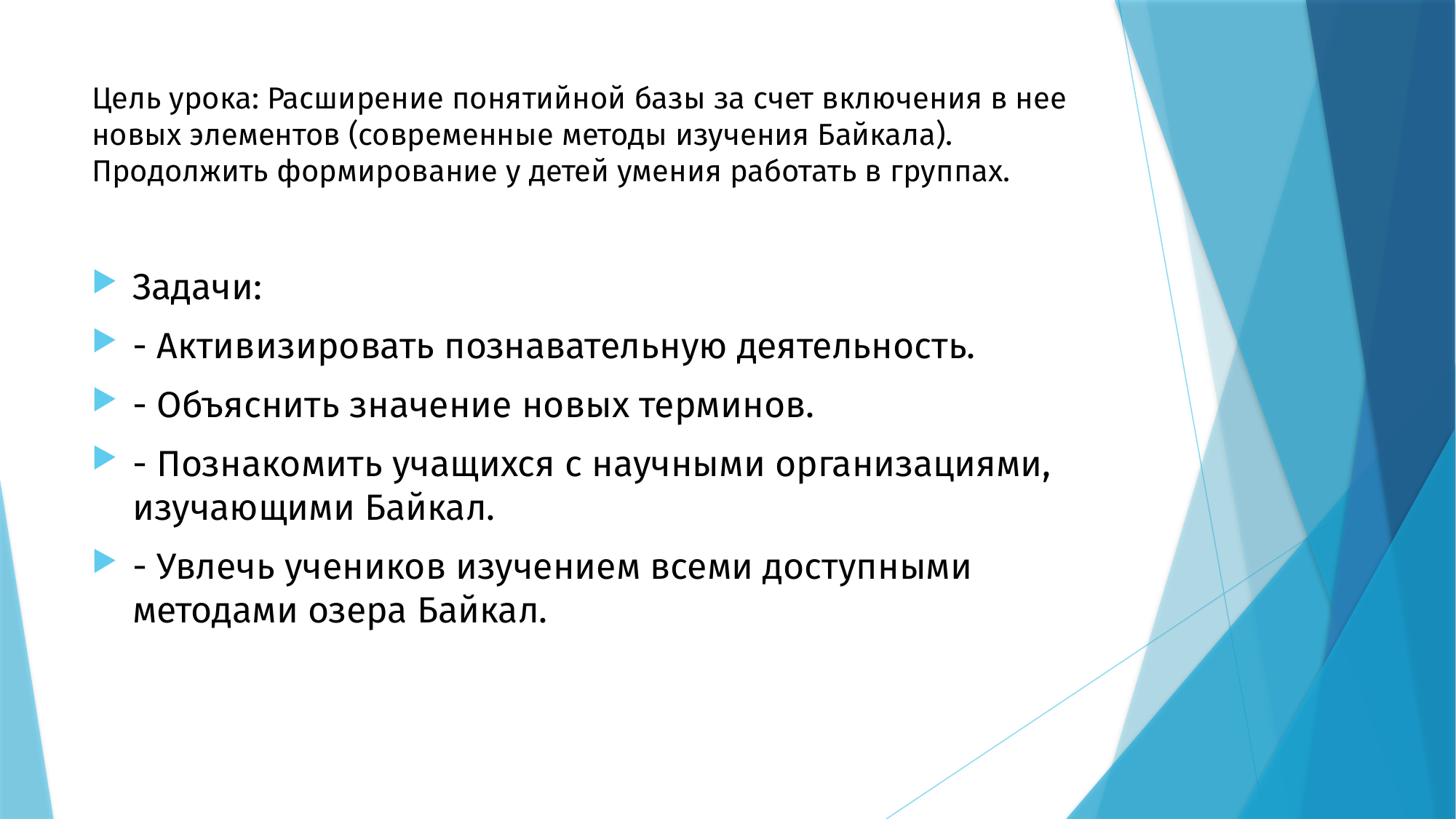

# Цель урока: Расширение понятийной базы за счет включения в нее новых элементов (современные методы изучения Байкала). Продолжить формирование у детей умения работать в группах.
Задачи:
- Активизировать познавательную деятельность.
- Объяснить значение новых терминов.
- Познакомить учащихся с научными организациями, изучающими Байкал.
- Увлечь учеников изучением всеми доступными методами озера Байкал.